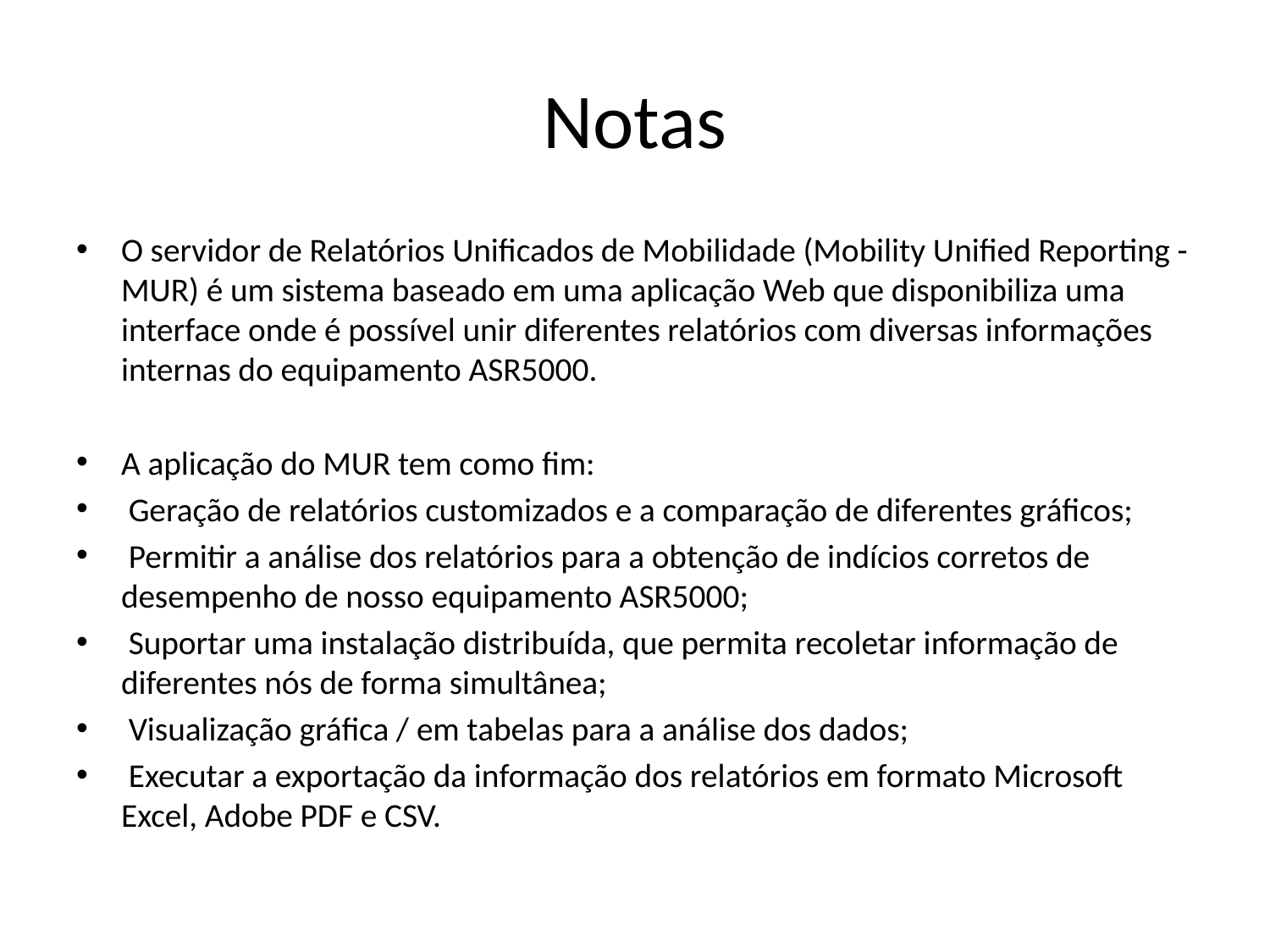

# Notas
O servidor de Relatórios Unificados de Mobilidade (Mobility Unified Reporting - MUR) é um sistema baseado em uma aplicação Web que disponibiliza uma interface onde é possível unir diferentes relatórios com diversas informações internas do equipamento ASR5000.

A aplicação do MUR tem como fim:
 Geração de relatórios customizados e a comparação de diferentes gráficos;
 Permitir a análise dos relatórios para a obtenção de indícios corretos de desempenho de nosso equipamento ASR5000;
 Suportar uma instalação distribuída, que permita recoletar informação de diferentes nós de forma simultânea;
 Visualização gráfica / em tabelas para a análise dos dados;
 Executar a exportação da informação dos relatórios em formato Microsoft Excel, Adobe PDF e CSV.